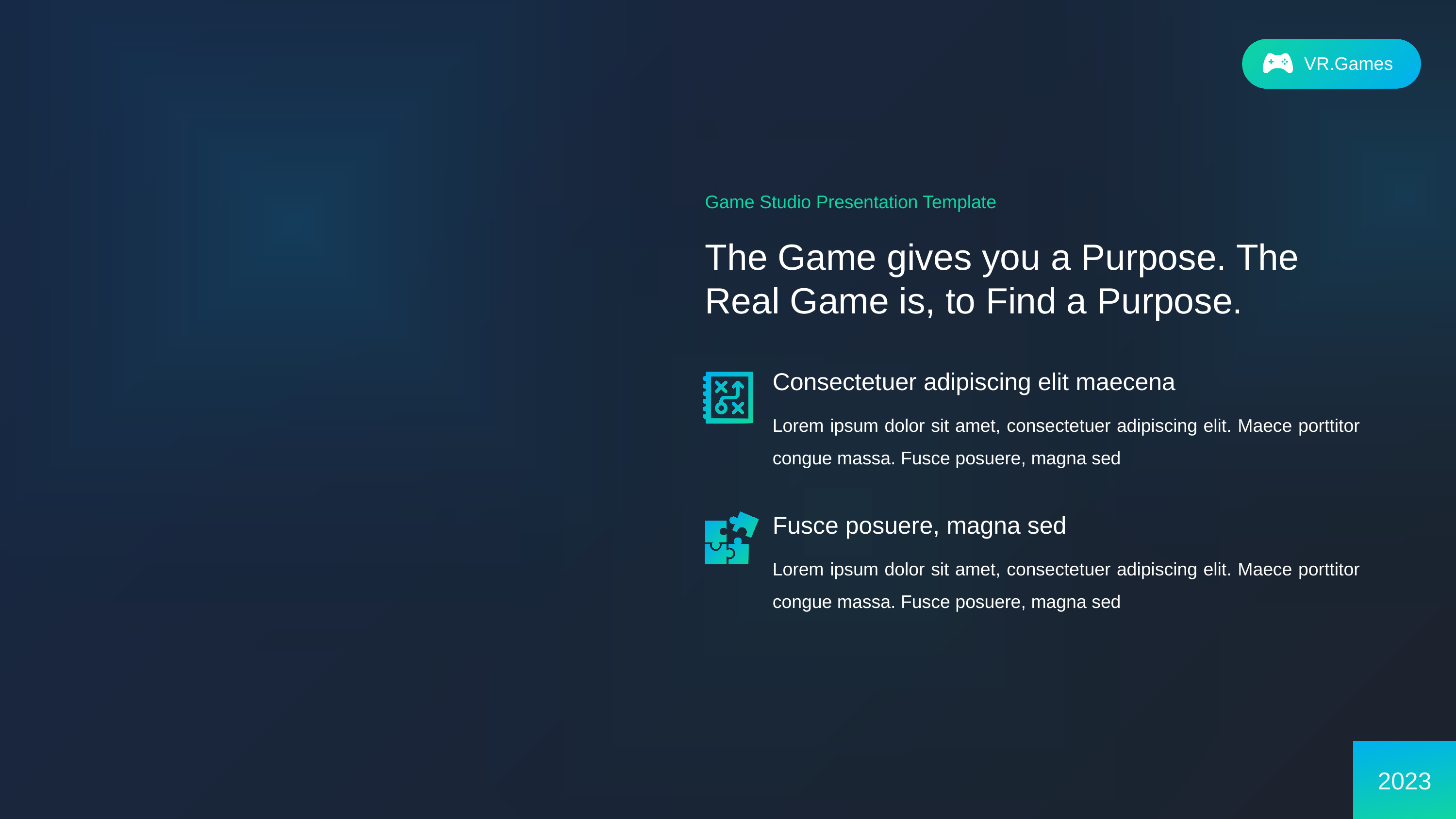

VR.Games

Game Studio Presentation Template
The Game gives you a Purpose. The Real Game is, to Find a Purpose.
Consectetuer adipiscing elit maecena

Lorem ipsum dolor sit amet, consectetuer adipiscing elit. Maece porttitor congue massa. Fusce posuere, magna sed
Fusce posuere, magna sed

Lorem ipsum dolor sit amet, consectetuer adipiscing elit. Maece porttitor congue massa. Fusce posuere, magna sed
2023